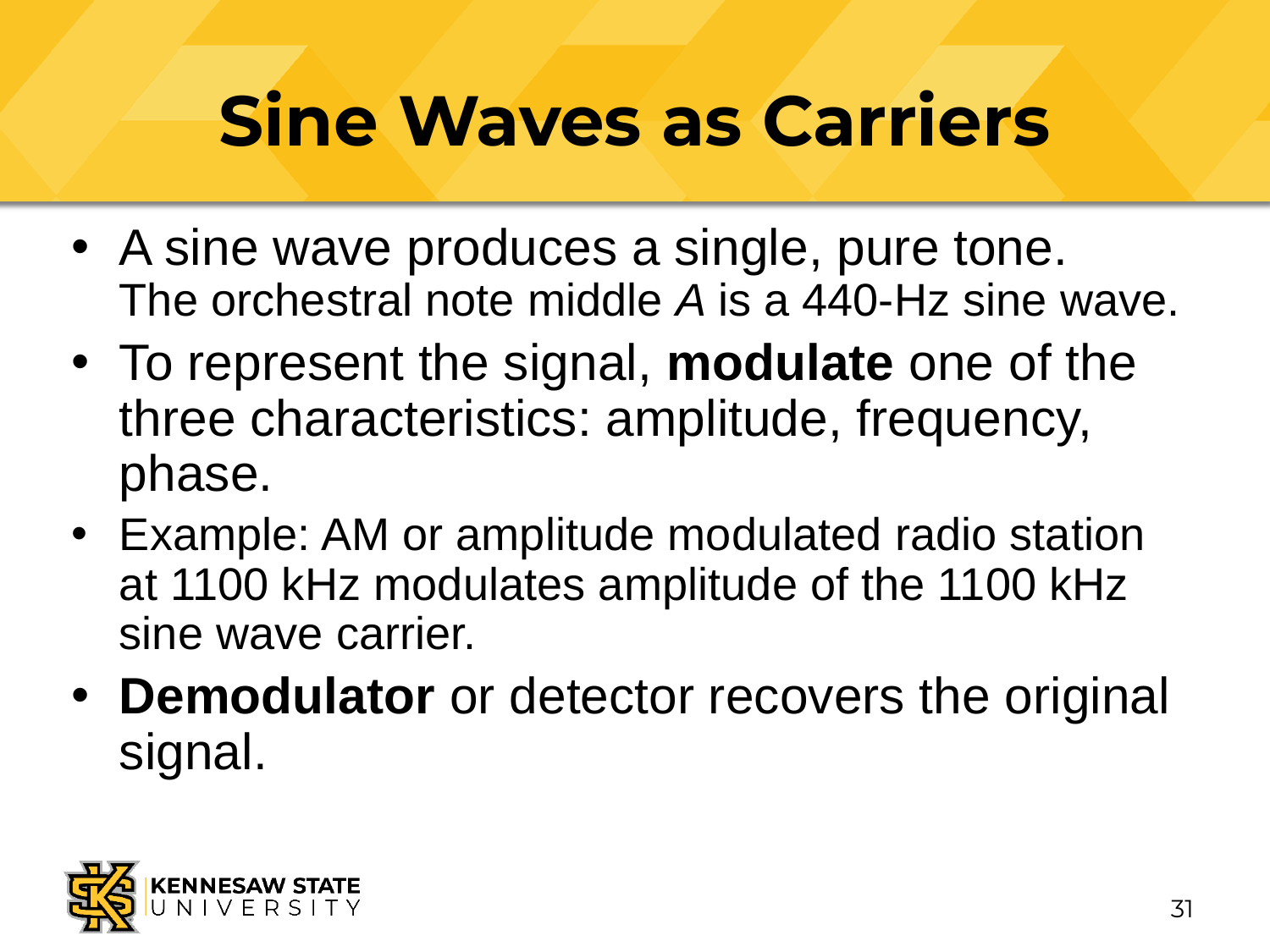

# Sine Waves as Carriers
A sine wave produces a single, pure tone.
The orchestral note middle A is a 440-Hz sine wave.
To represent the signal, modulate one of the three characteristics: amplitude, frequency, phase.
Example: AM or amplitude modulated radio station at 1100 kHz modulates amplitude of the 1100 kHz sine wave carrier.
Demodulator or detector recovers the original signal.
31